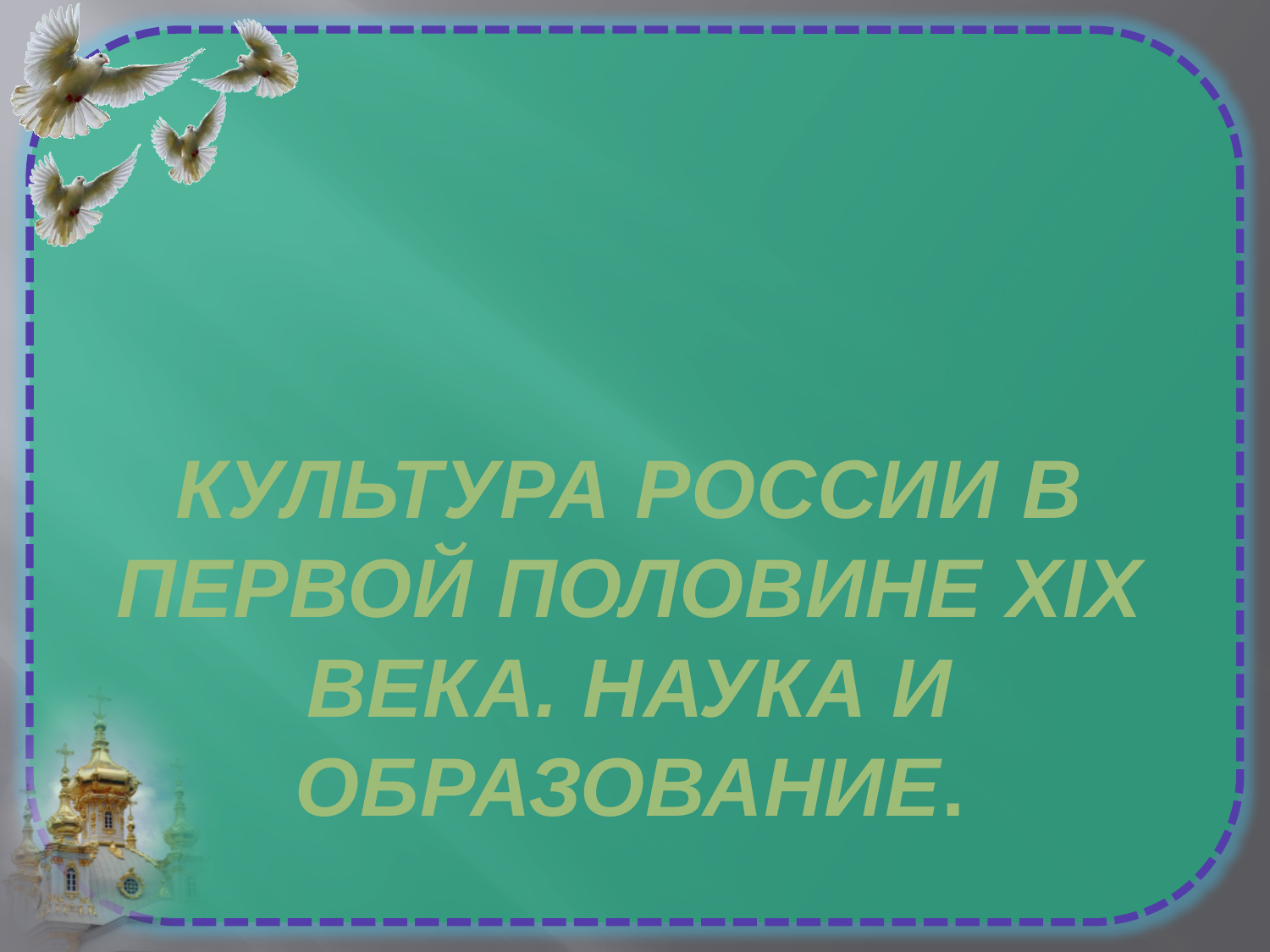

# Культура России в первой половине XIX века. Наука и образование.